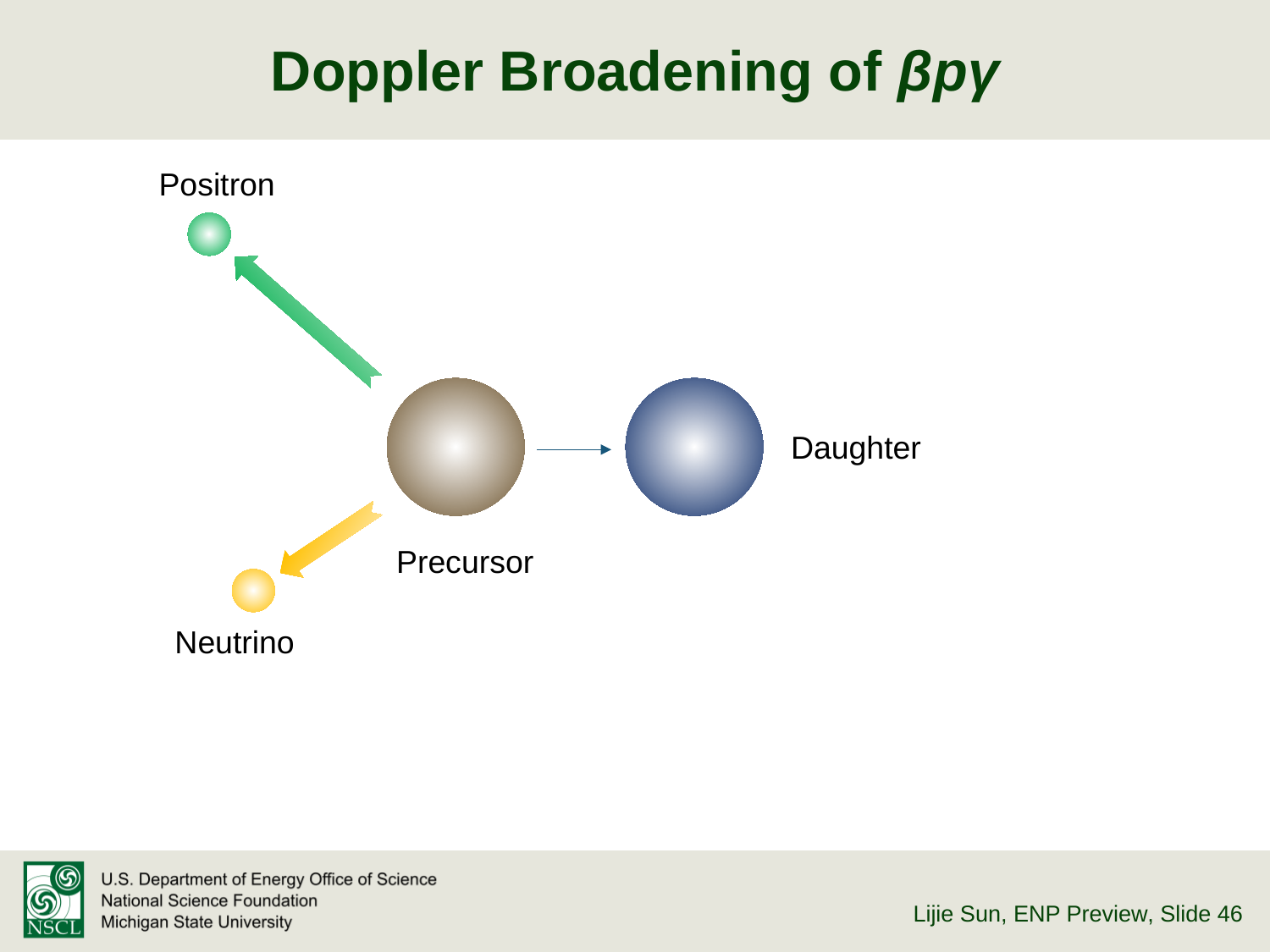

# Doppler Broadening of βpγ
Positron

Daughter

Precursor

Neutrino
Lijie Sun, ENP Preview
, Slide 46